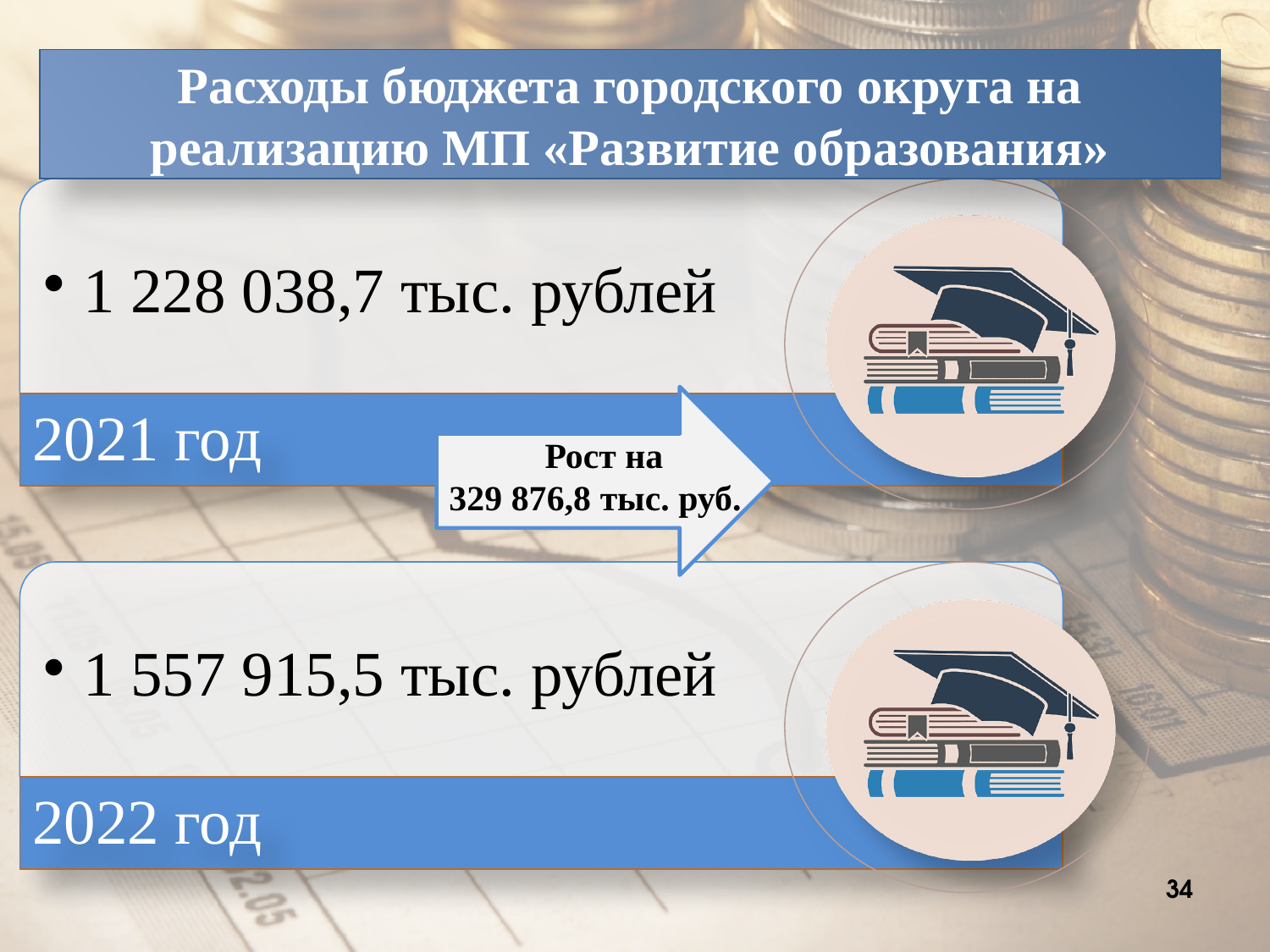

Расходы бюджета городского округа на реализацию МП «Развитие образования»
2021 год
2022 год
1 228 038,7 тыс. рублей
1 557 915,5 тыс. рублей

  Рост на
329 876,8 тыс. руб.
34